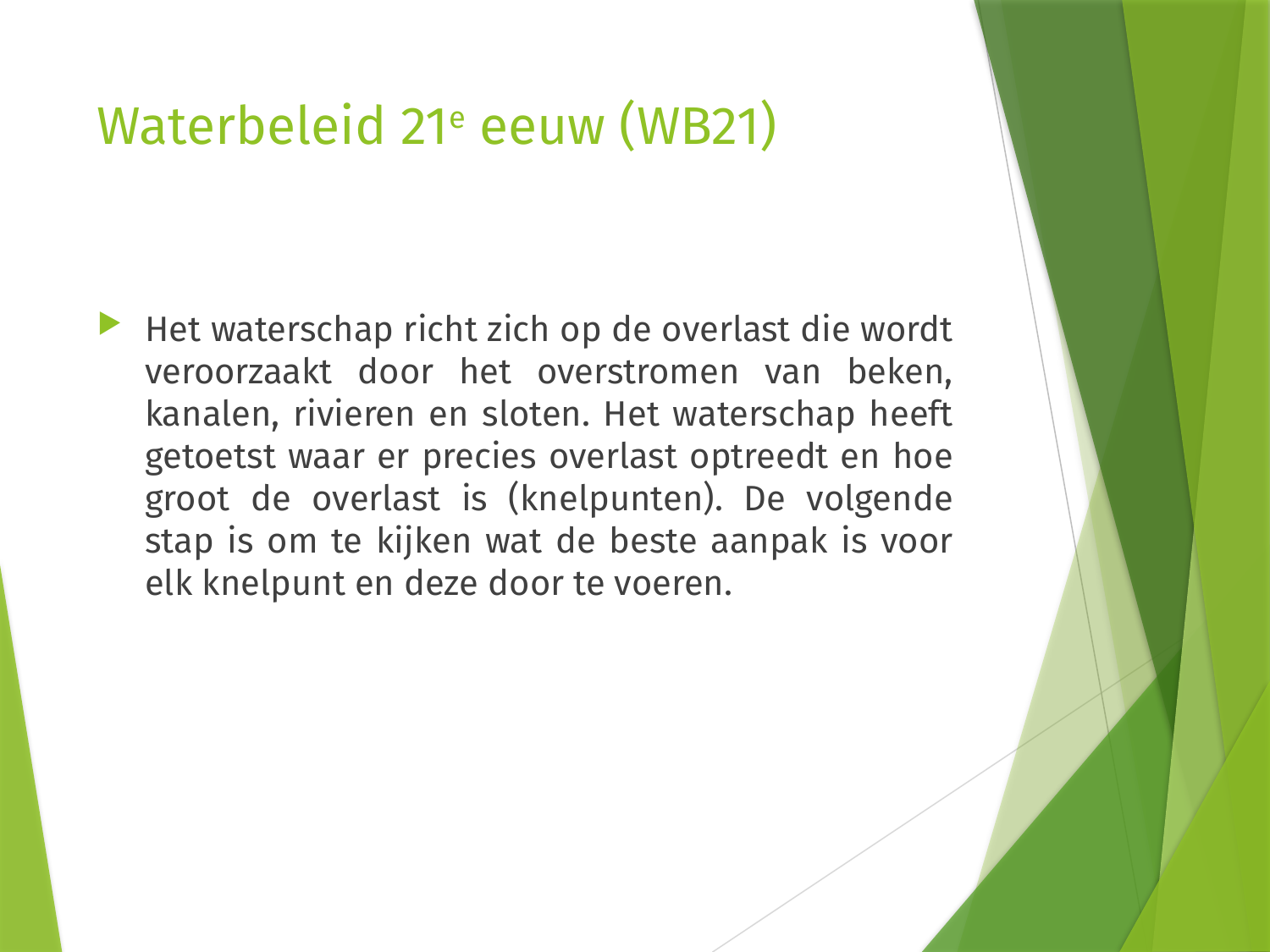

# Waterbeleid 21e eeuw (WB21)
Het waterschap richt zich op de overlast die wordt veroorzaakt door het overstromen van beken, kanalen, rivieren en sloten. Het waterschap heeft getoetst waar er precies overlast optreedt en hoe groot de overlast is (knelpunten). De volgende stap is om te kijken wat de beste aanpak is voor elk knelpunt en deze door te voeren.